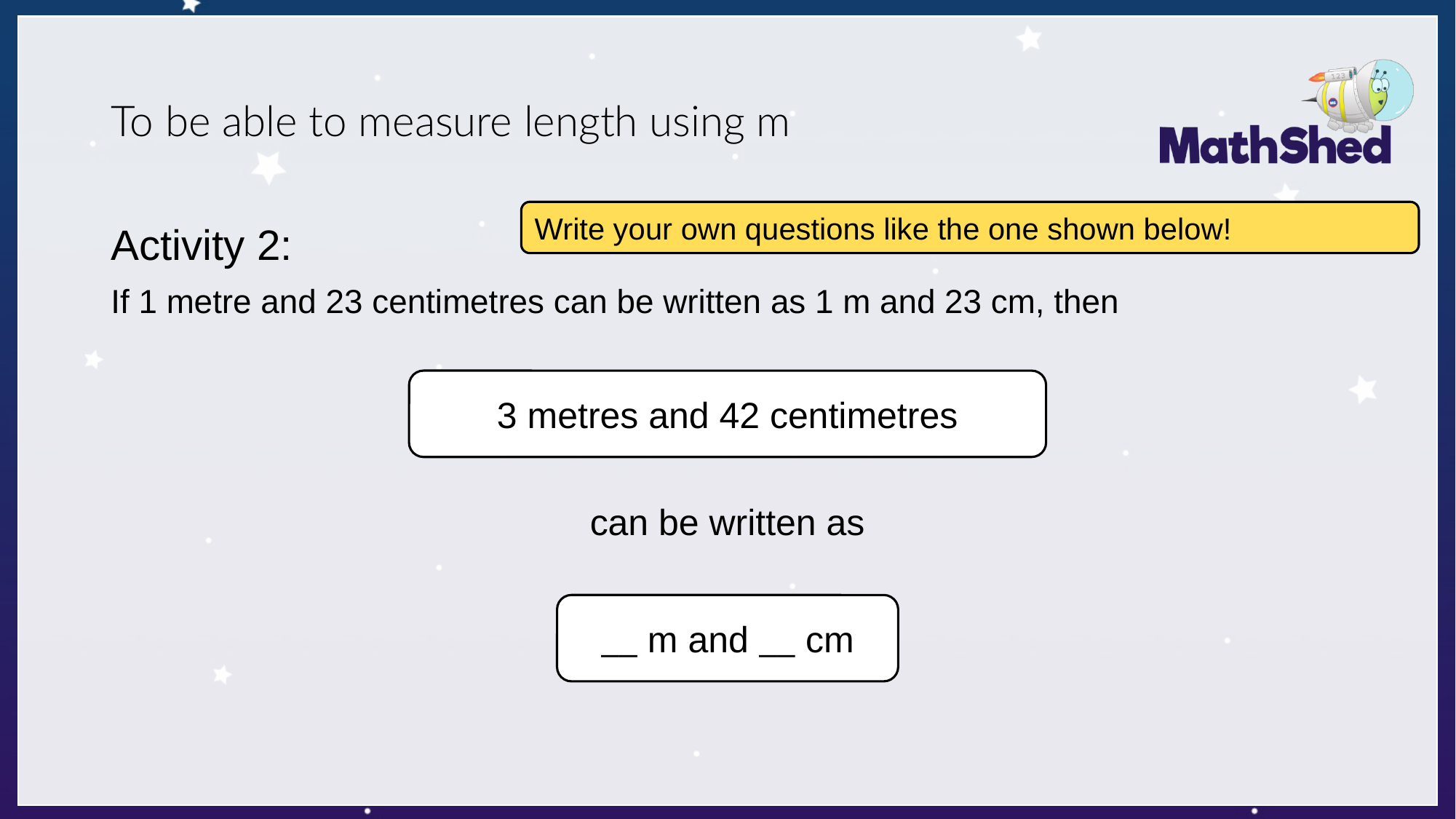

# To be able to measure length using m
Write your own questions like the one shown below!
Activity 2:
If 1 metre and 23 centimetres can be written as 1 m and 23 cm, then
3 metres and 42 centimetres
can be written as
__ m and __ cm